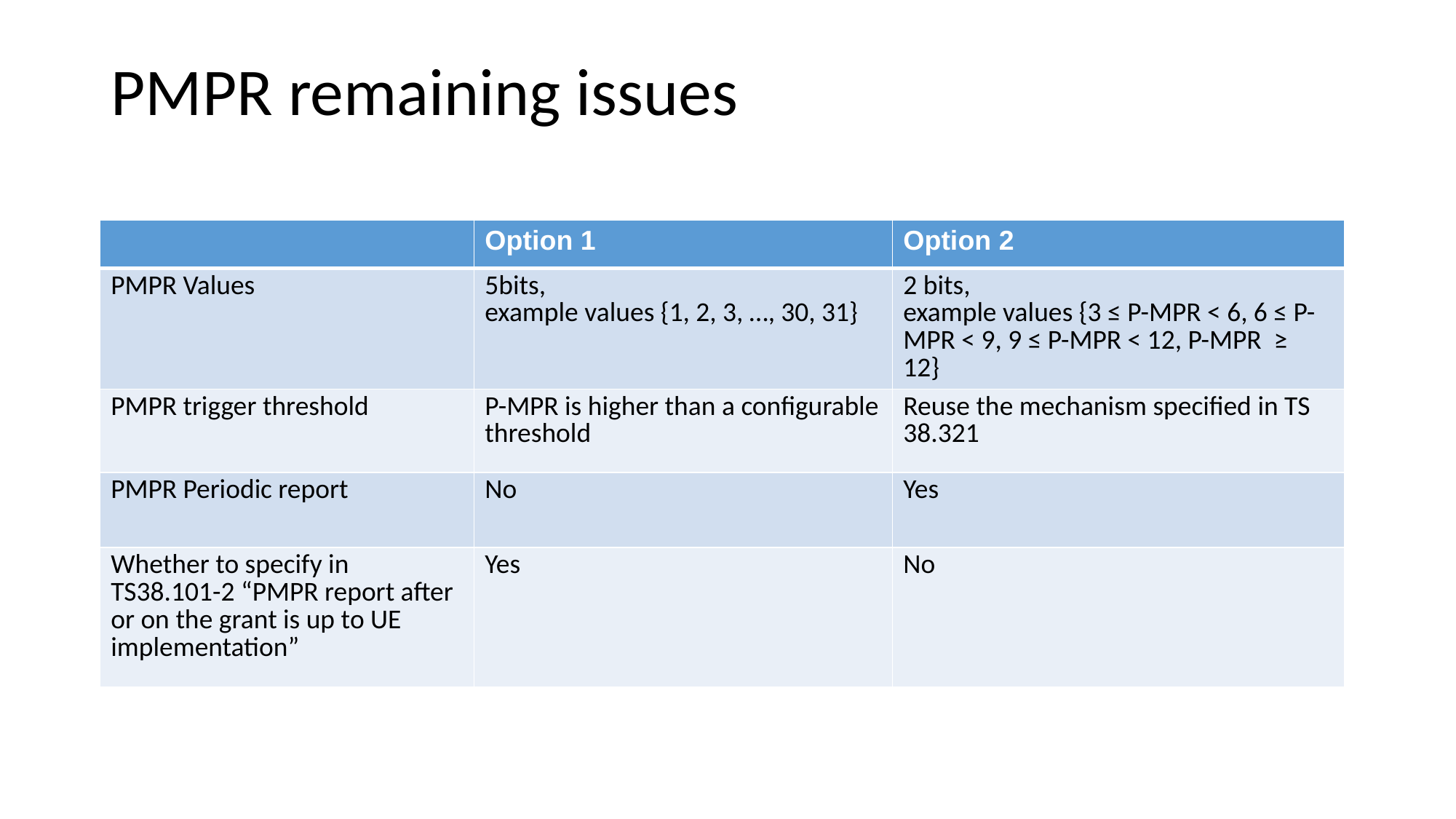

# PMPR remaining issues

|  | Option 1 | Option 2 |
| --- | --- | --- |
| PMPR Values | 5bits, example values {1, 2, 3, …, 30, 31} | 2 bits, example values {3 ≤ P-MPR < 6, 6 ≤ P-MPR < 9, 9 ≤ P-MPR < 12, P-MPR ≥ 12} |
| PMPR trigger threshold | P-MPR is higher than a configurable threshold | Reuse the mechanism specified in TS 38.321 |
| PMPR Periodic report | No | Yes |
| Whether to specify in TS38.101-2 “PMPR report after or on the grant is up to UE implementation” | Yes | No |